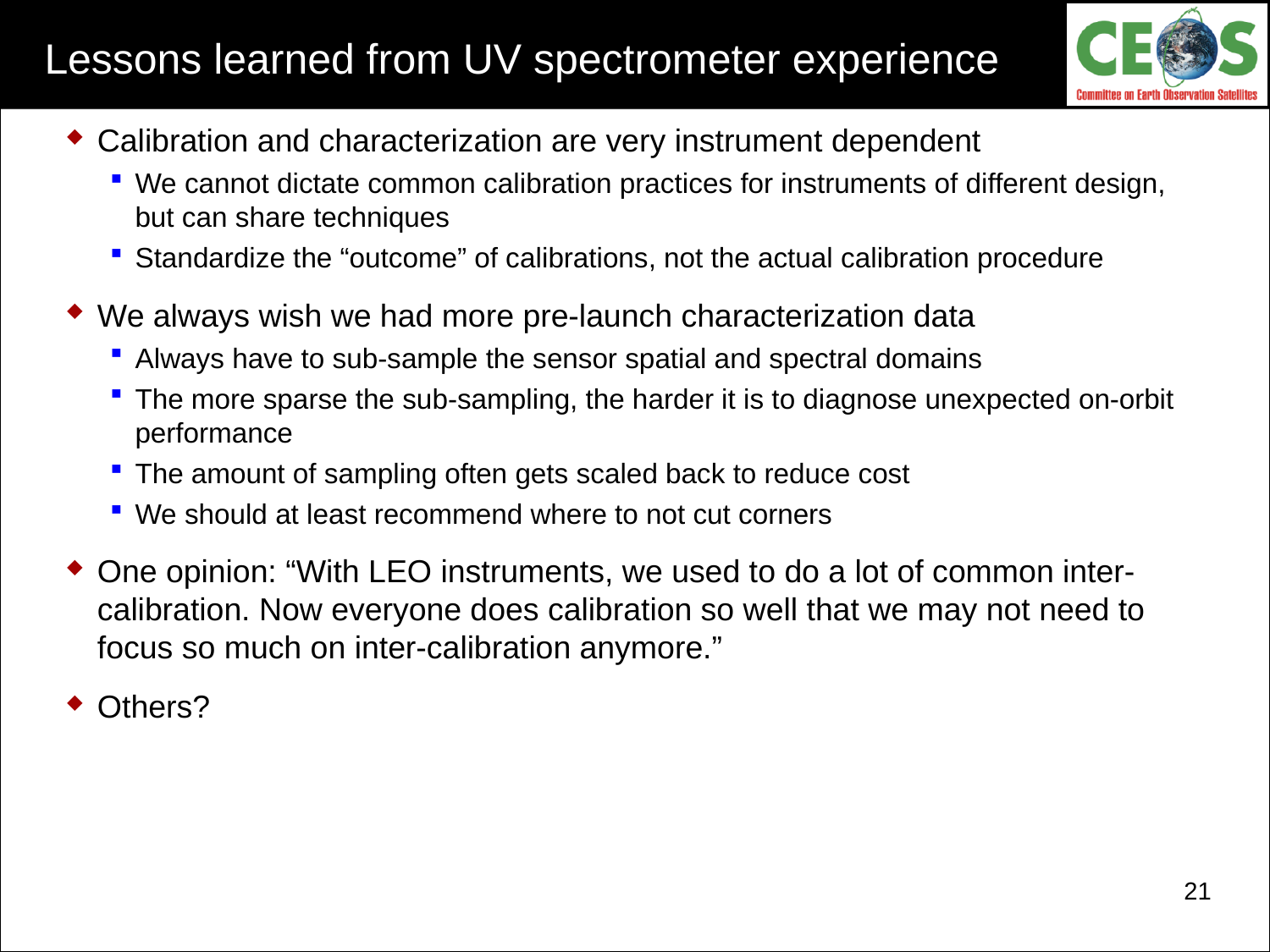

# Lessons learned from UV spectrometer experience
Calibration and characterization are very instrument dependent
We cannot dictate common calibration practices for instruments of different design, but can share techniques
Standardize the “outcome” of calibrations, not the actual calibration procedure
We always wish we had more pre-launch characterization data
Always have to sub-sample the sensor spatial and spectral domains
The more sparse the sub-sampling, the harder it is to diagnose unexpected on-orbit performance
The amount of sampling often gets scaled back to reduce cost
We should at least recommend where to not cut corners
One opinion: “With LEO instruments, we used to do a lot of common inter-calibration. Now everyone does calibration so well that we may not need to focus so much on inter-calibration anymore.”
Others?